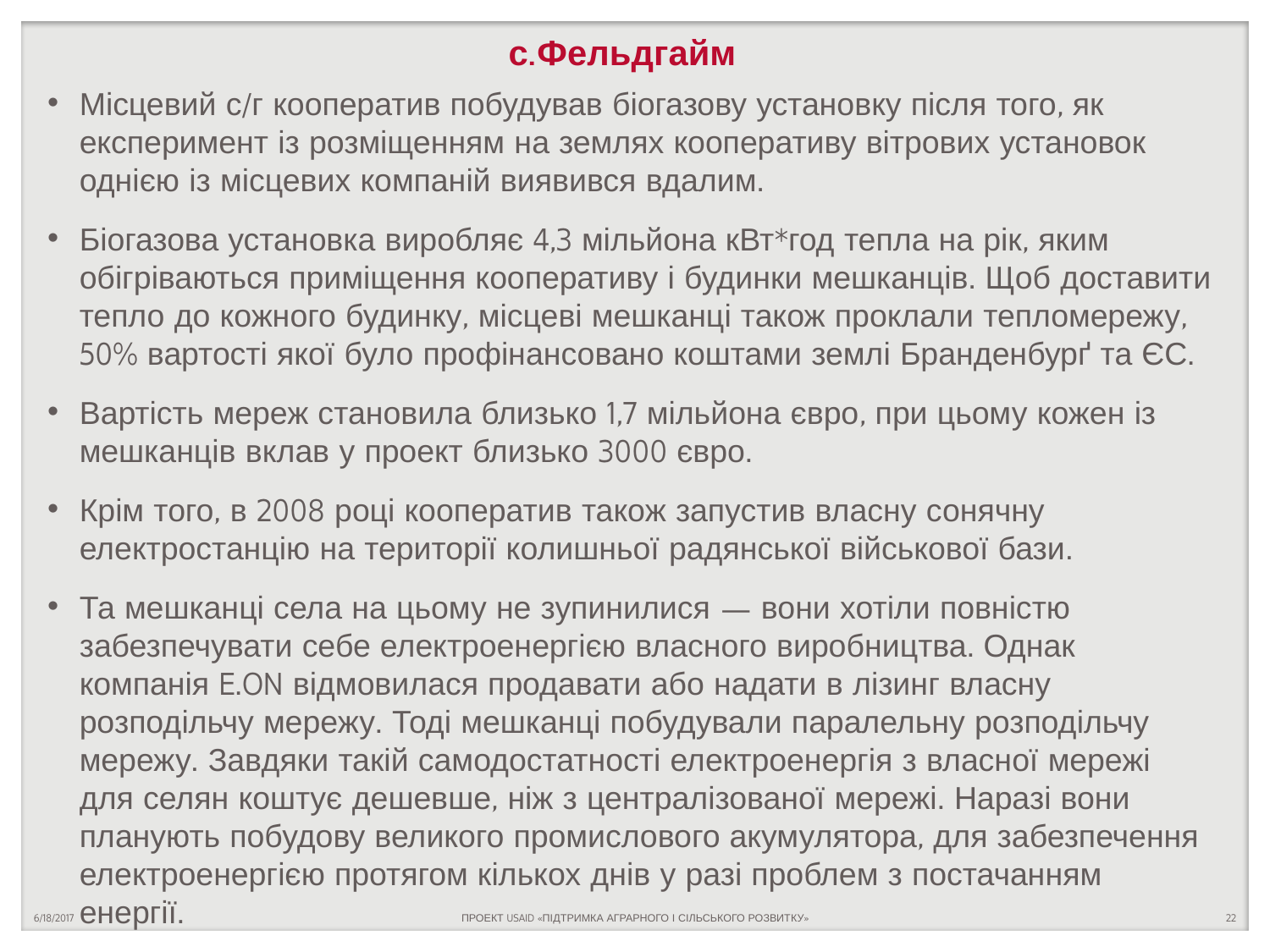

с.Фельдгайм
Місцевий с/г кооператив побудував біогазову установку після того, як експеримент із розміщенням на землях кооперативу вітрових установок однією із місцевих компаній виявився вдалим.
Біогазова установка виробляє 4,3 мільйона кВт*год тепла на рік, яким обігріваються приміщення кооперативу і будинки мешканців. Щоб доставити тепло до кожного будинку, місцеві мешканці також проклали тепломережу, 50% вартості якої було профінансовано коштами землі Бранденбурґ та ЄС.
Вартість мереж становила близько 1,7 мільйона євро, при цьому кожен із мешканців вклав у проект близько 3000 євро.
Крім того, в 2008 році кооператив також запустив власну сонячну електростанцію на території колишньої радянської військової бази.
Та мешканці села на цьому не зупинилися — вони хотіли повністю забезпечувати себе електроенергією власного виробництва. Однак компанія E.ON відмовилася продавати або надати в лізинг власну розподільчу мережу. Тоді мешканці побудували паралельну розподільчу мережу. Завдяки такій самодостатності електроенергія з власної мережі для селян коштує дешевше, ніж з централізованої мережі. Наразі вони планують побудову великого промислового акумулятора, для забезпечення електроенергією протягом кількох днів у разі проблем з постачанням енергії.
6/18/2017
ПРОЕКТ USAID «ПІДТРИМКА АГРАРНОГО І СІЛЬСЬКОГО РОЗВИТКУ»
22